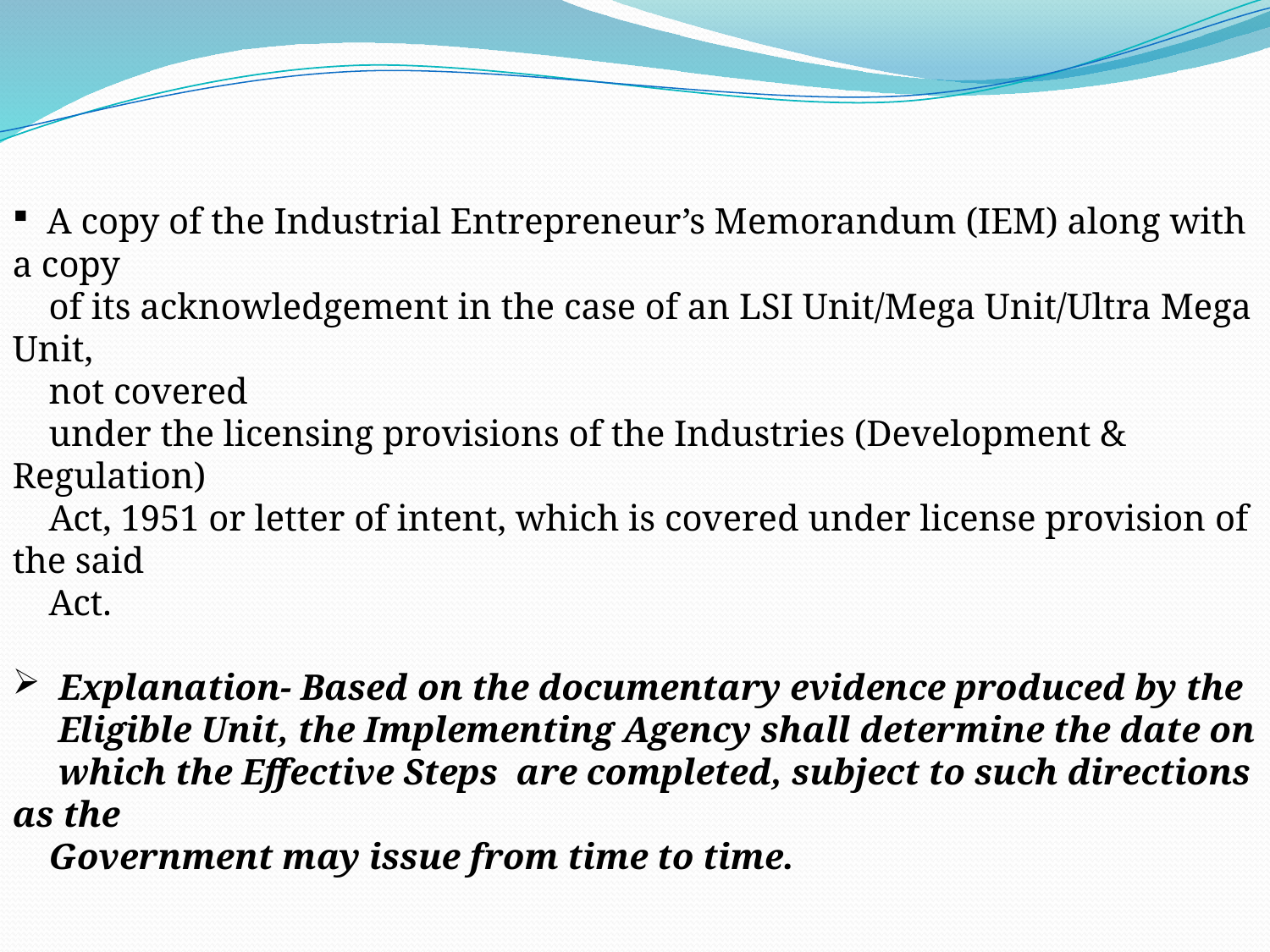

A copy of the Industrial Entrepreneur’s Memorandum (IEM) along with a copy
    of its acknowledgement in the case of an LSI Unit/Mega Unit/Ultra Mega Unit,
    not covered
    under the licensing provisions of the Industries (Development & Regulation)
    Act, 1951 or letter of intent, which is covered under license provision of the said
    Act.

  Explanation- Based on the documentary evidence produced by the
     Eligible Unit, the Implementing Agency shall determine the date on
     which the Effective Steps  are completed, subject to such directions as the
    Government may issue from time to time.
 WWW.INDUSTRIALSUBSIDY.COM                                   BY CA G.B.MODI